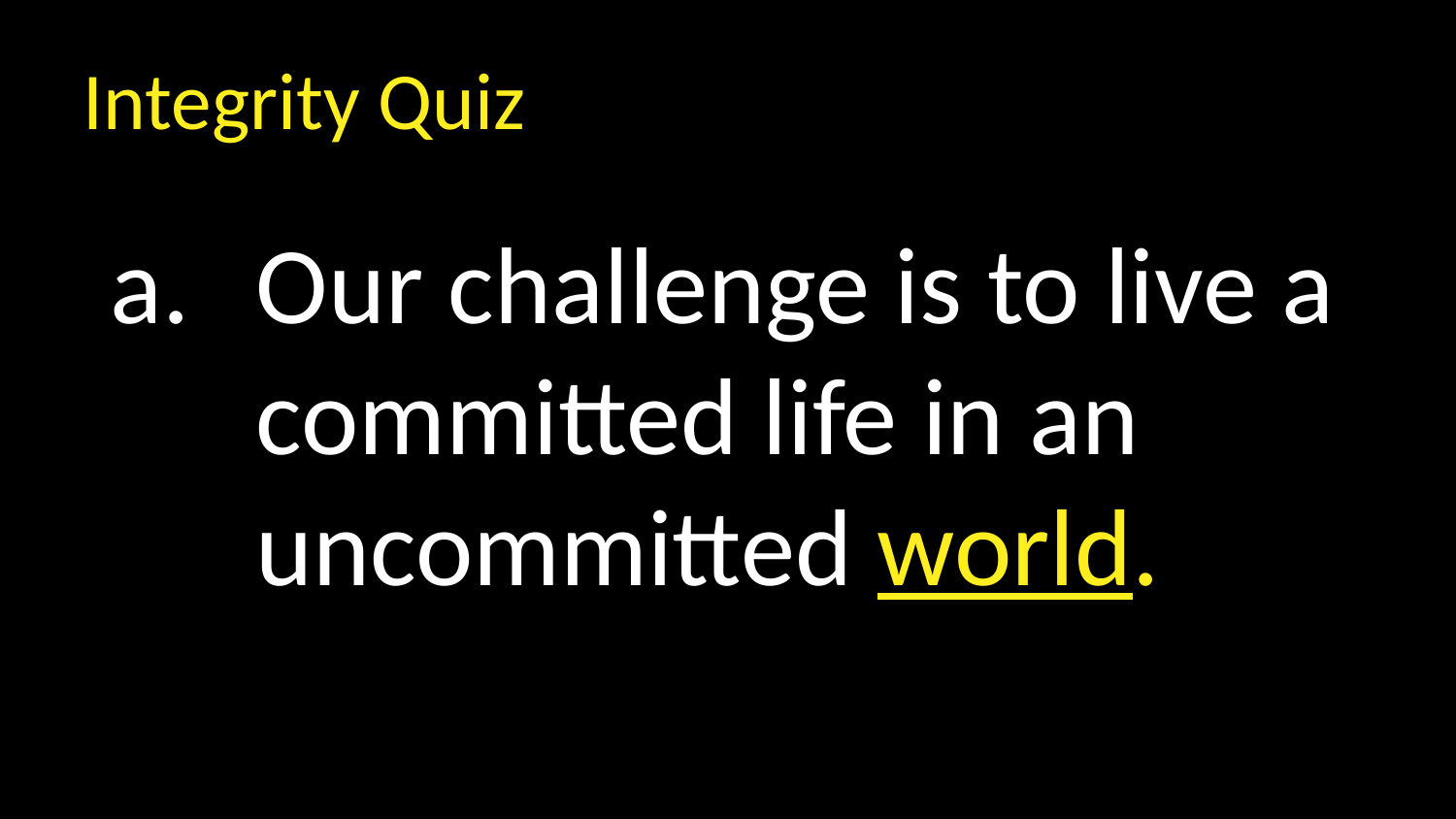

Integrity Quiz
Our challenge is to live a committed life in an uncommitted world.